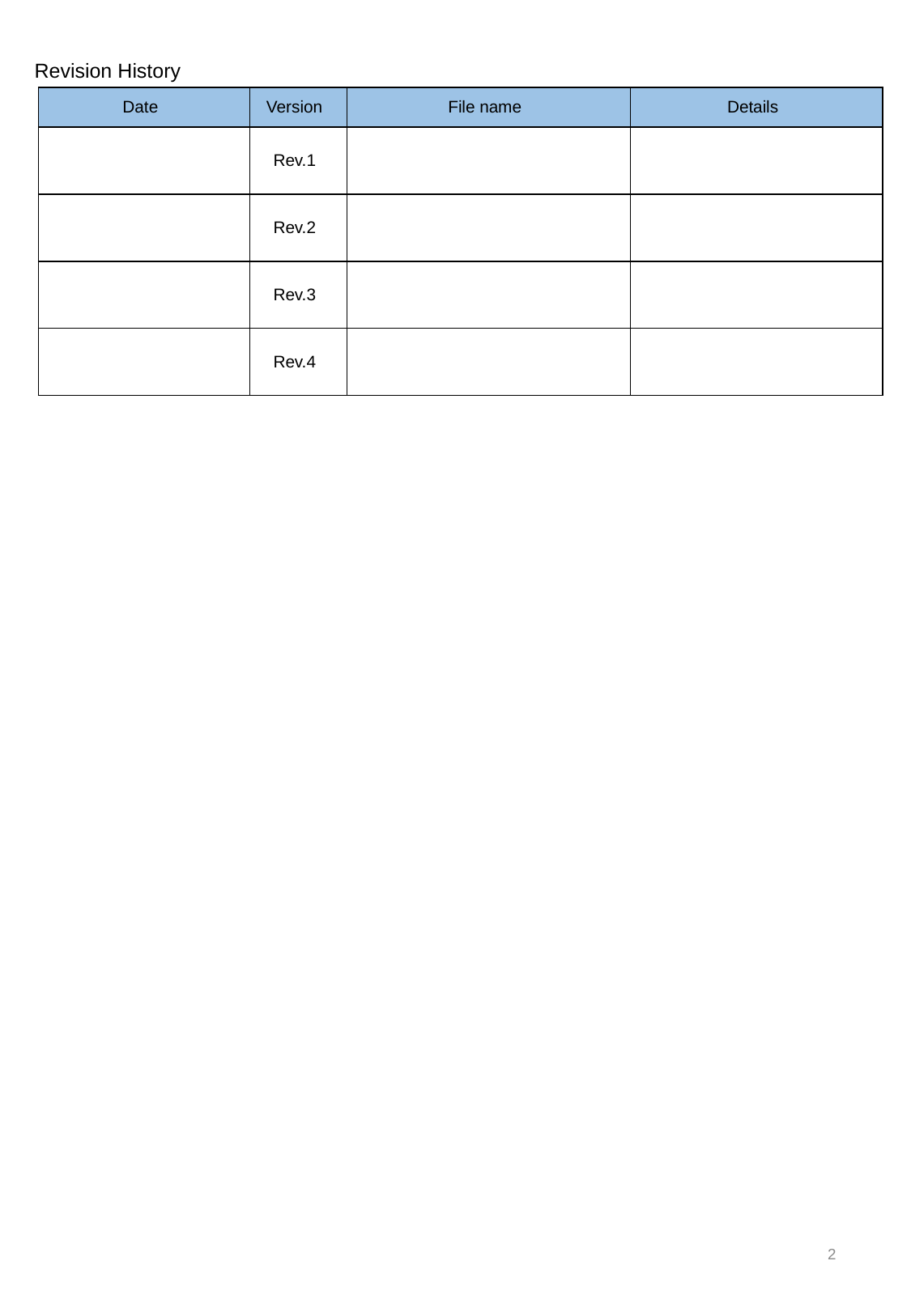

Revision History
| Date | Version | File name | Details |
| --- | --- | --- | --- |
|  | Rev.1 |  |  |
|  | Rev.2 |  |  |
|  | Rev.3 |  |  |
|  | Rev.4 |  |  |
2